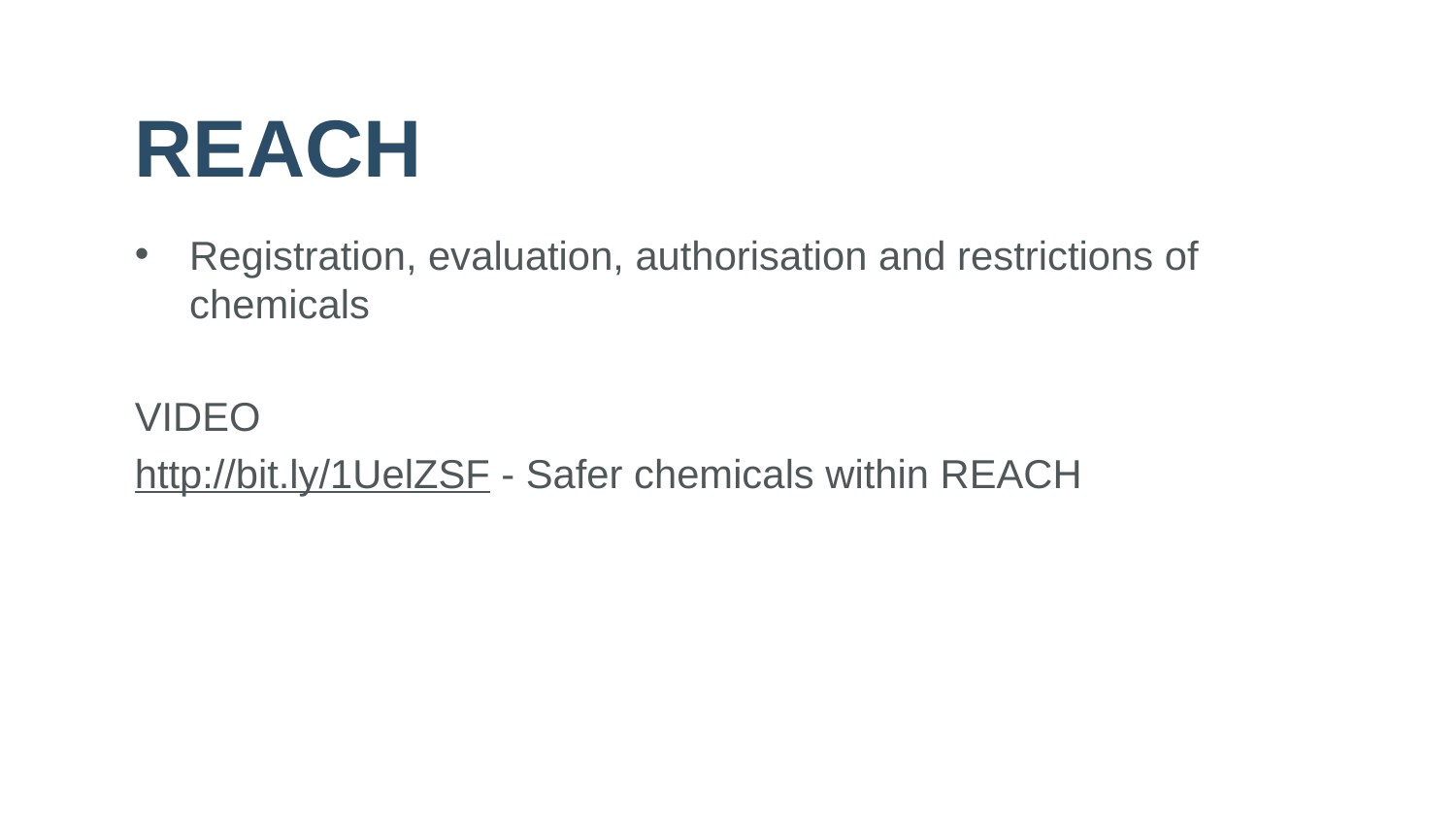

# REACH
Registration, evaluation, authorisation and restrictions of chemicals

VIDEO
http://bit.ly/1UelZSF - Safer chemicals within REACH